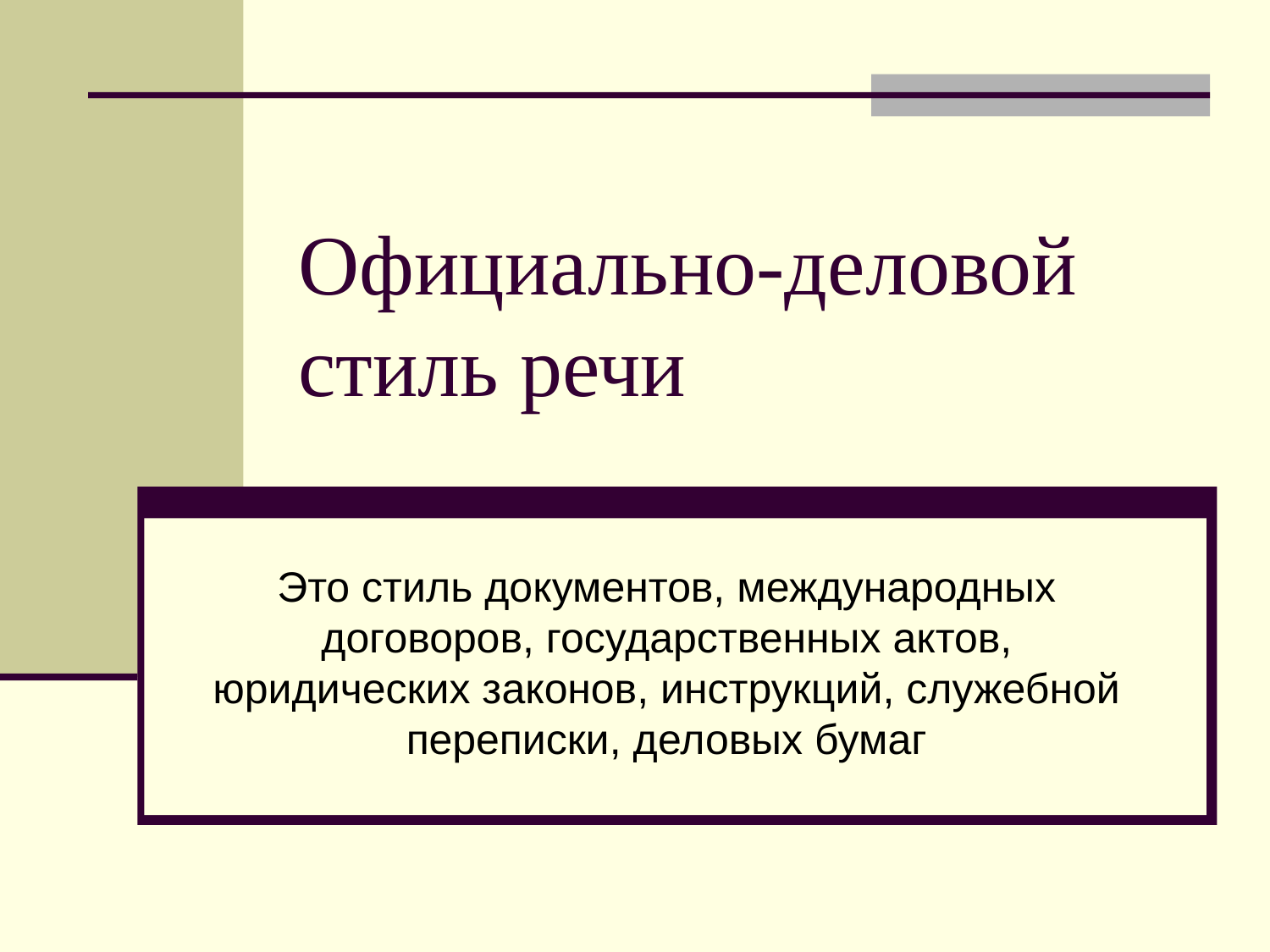

# Официально-деловой стиль речи
Это стиль документов, международных договоров, государственных актов, юридических законов, инструкций, служебной переписки, деловых бумаг